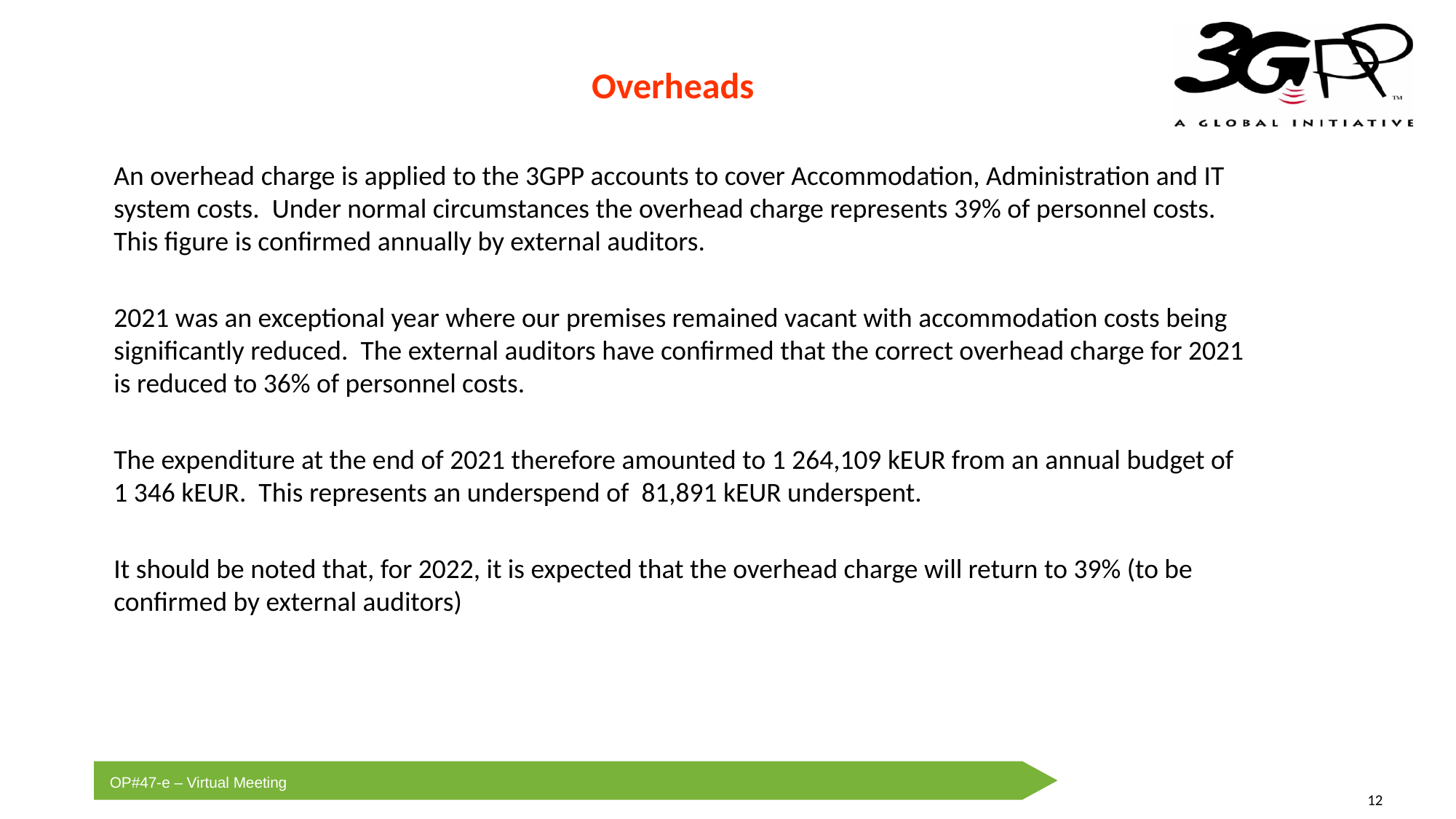

# Overheads
An overhead charge is applied to the 3GPP accounts to cover Accommodation, Administration and IT system costs.  Under normal circumstances the overhead charge represents 39% of personnel costs.  This figure is confirmed annually by external auditors.

2021 was an exceptional year where our premises remained vacant with accommodation costs being significantly reduced.  The external auditors have confirmed that the correct overhead charge for 2021 is reduced to 36% of personnel costs.

The expenditure at the end of 2021 therefore amounted to 1 264,109 kEUR from an annual budget of 1 346 kEUR.  This represents an underspend of  81,891 kEUR underspent.

It should be noted that, for 2022, it is expected that the overhead charge will return to 39% (to be confirmed by external auditors)